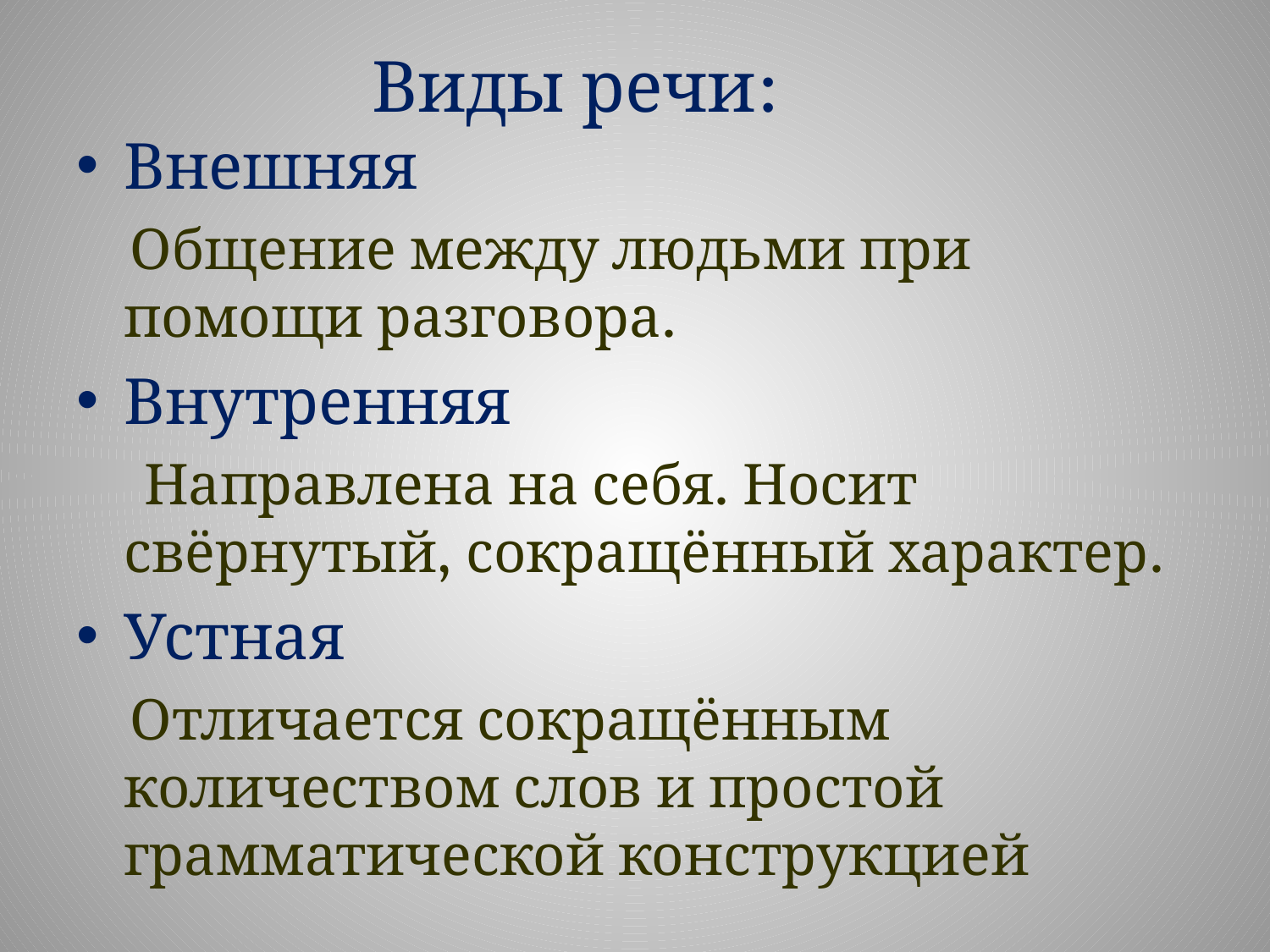

Виды речи:
Внешняя
    Общение между людьми при помощи разговора.
Внутренняя
     Направлена на себя. Носит свёрнутый, сокращённый характер.
Устная
    Отличается сокращённым количеством слов и простой грамматической конструкцией